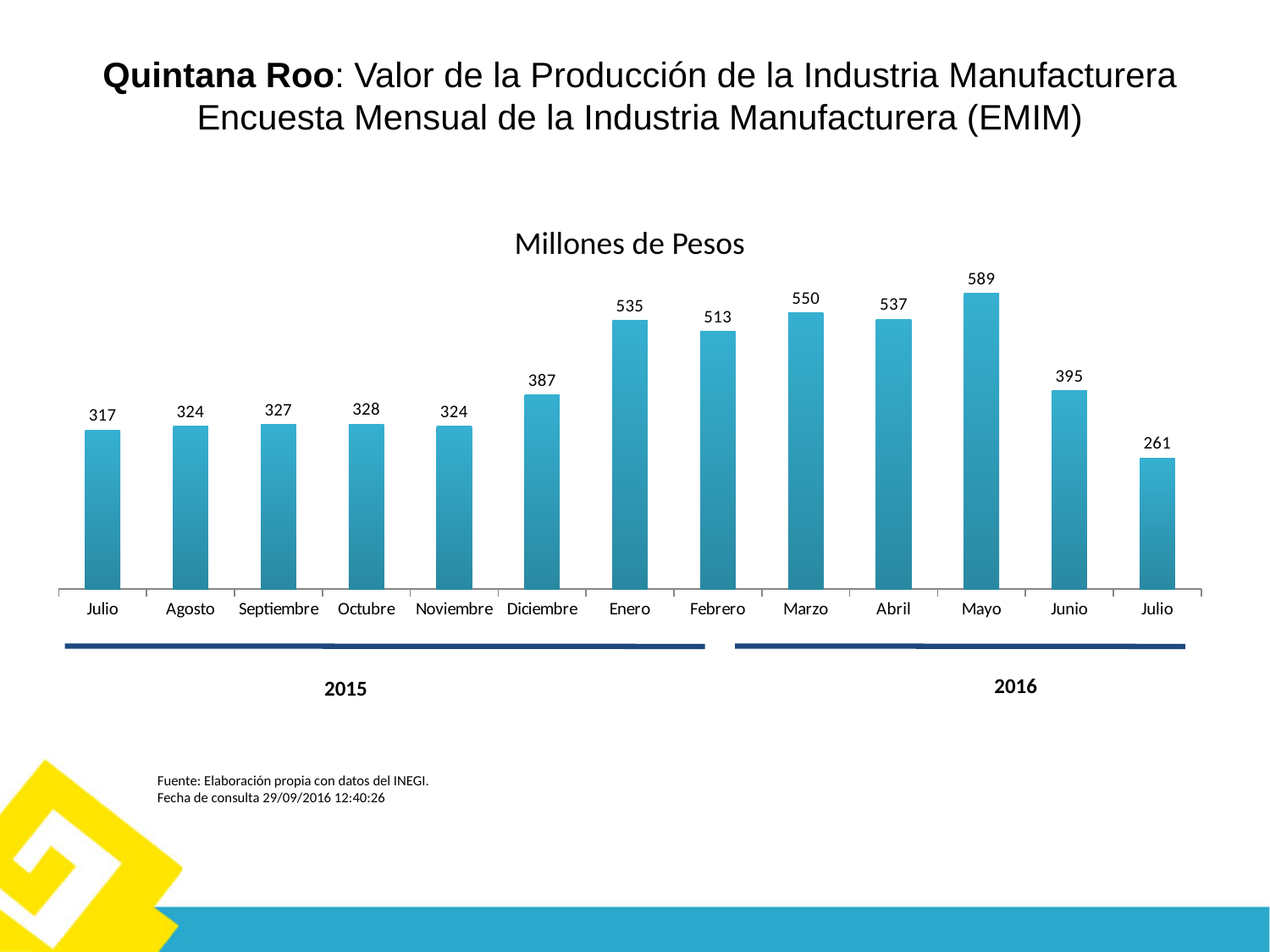

Quintana Roo: Valor de la Producción de la Industria Manufacturera
Encuesta Mensual de la Industria Manufacturera (EMIM)
Millones de Pesos

### Chart

| Category |  |
|---|---|
| Julio | 316.61900000000026 |
| Agosto | 324.27499999999975 |
| Septiembre | 327.0329999999998 |
| Octubre | 328.38799999999975 |
| Noviembre | 323.95 |
| Diciembre | 386.535 |
| Enero | 534.702 |
| Febrero | 512.97 |
| Marzo | 549.594 |
| Abril | 537.0259999999995 |
| Mayo | 588.612 |
| Junio | 394.99299999999965 |
| Julio | 260.58199999999965 |
2016
2015
Fuente: Elaboración propia con datos del INEGI.
Fecha de consulta 29/09/2016 12:40:26